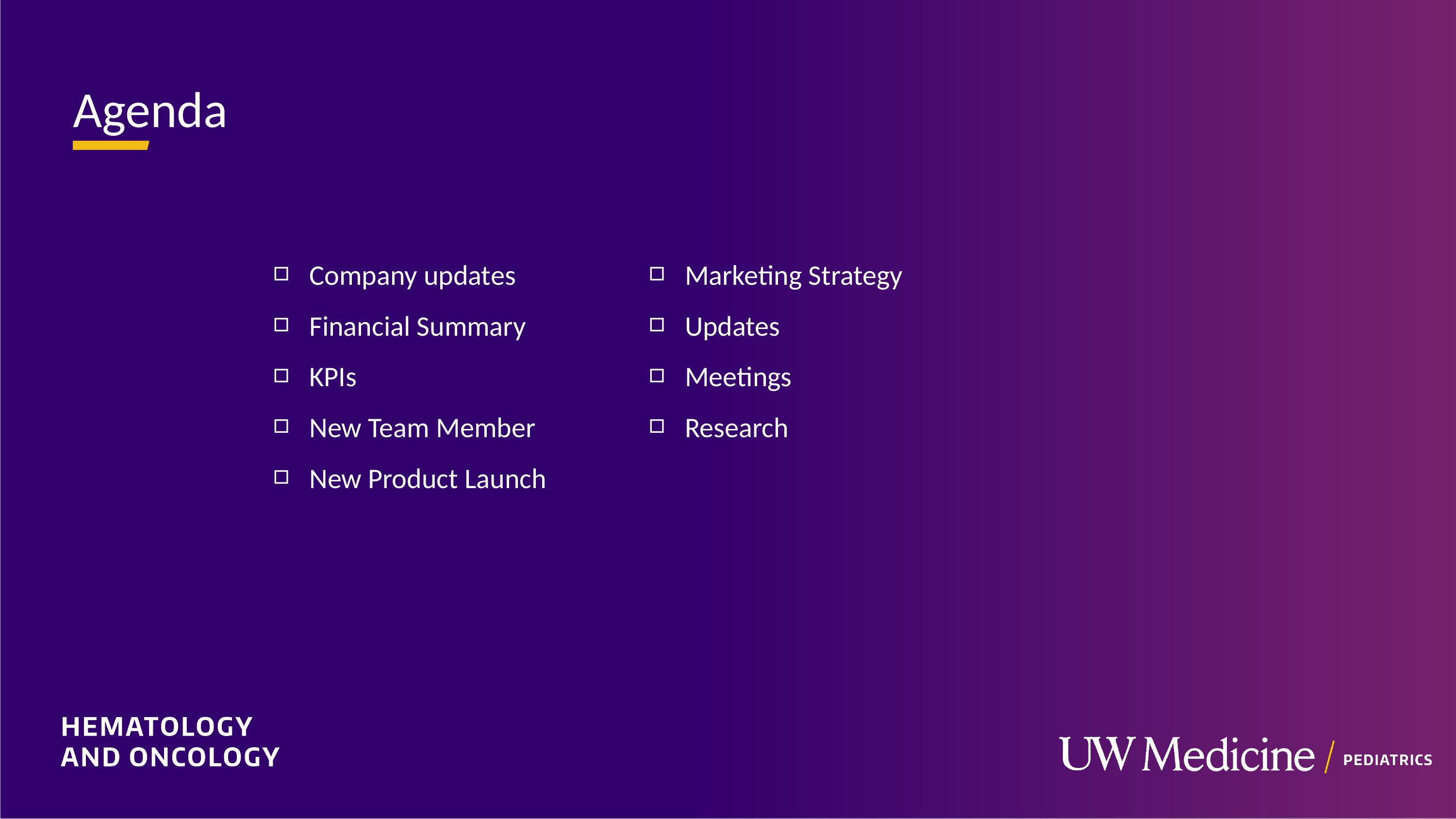

# Agenda
Company updates
Financial Summary
KPIs
New Team Member
New Product Launch
Marketing Strategy
Updates
Meetings
Research